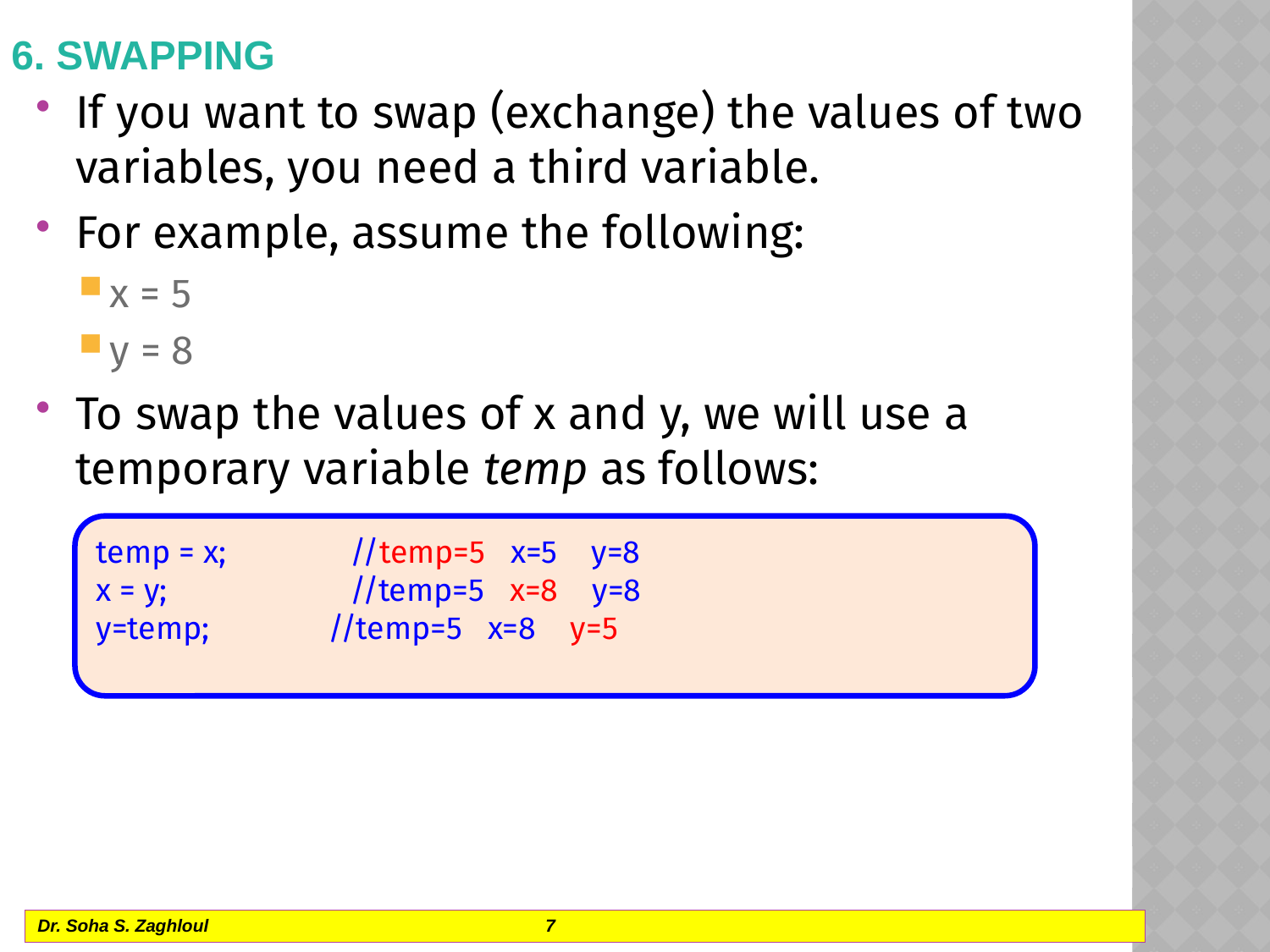

# 6. swapping
If you want to swap (exchange) the values of two variables, you need a third variable.
For example, assume the following:
x = 5
y = 8
To swap the values of x and y, we will use a temporary variable temp as follows:
temp = x; 	//temp=5   x=5    y=8
x = y;		//temp=5   x=8    y=8
y=temp;              //temp=5   x=8    y=5
Dr. Soha S. Zaghloul			7